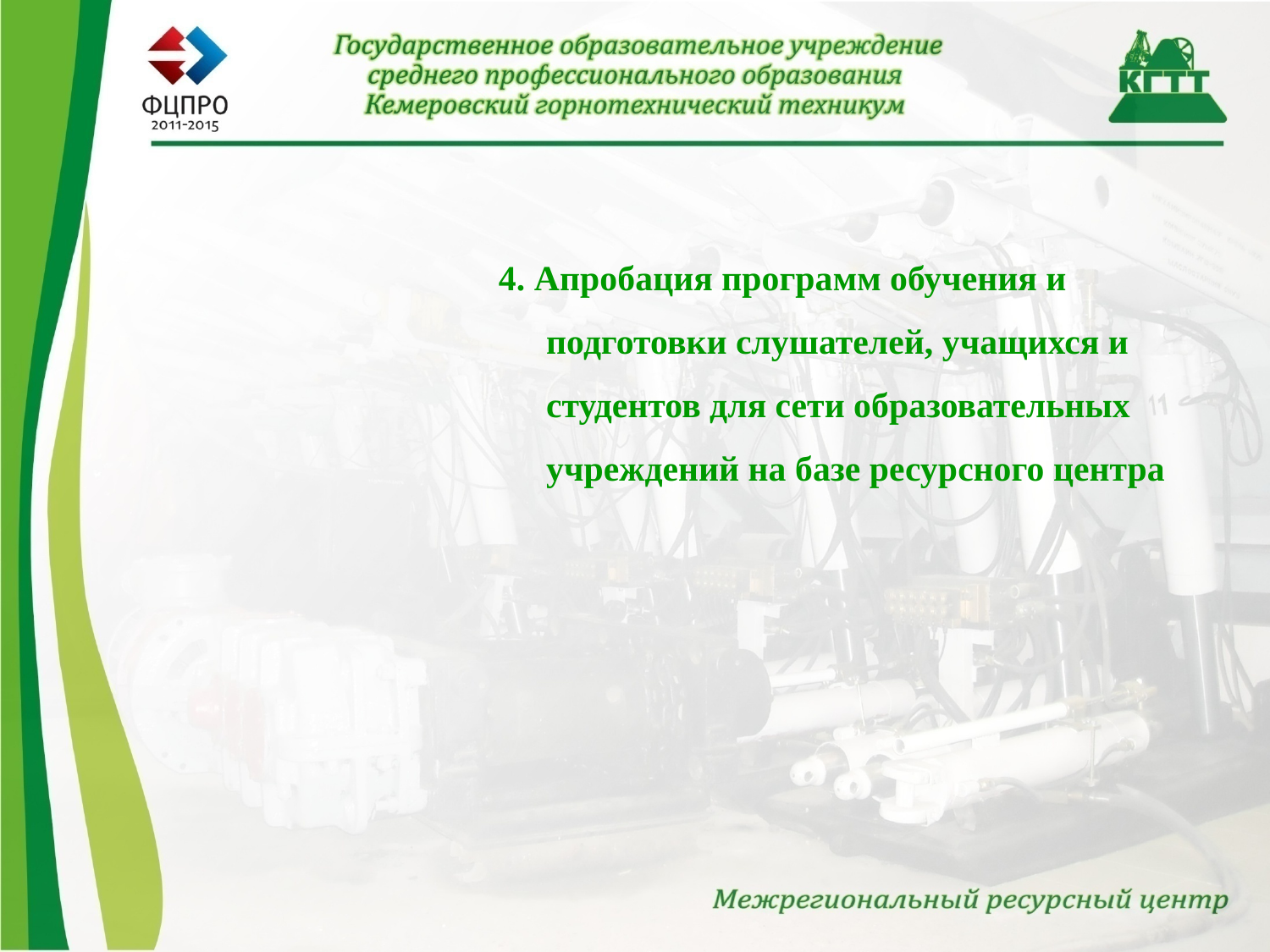

4. Апробация программ обучения и подготовки слушателей, учащихся и студентов для сети образовательных учреждений на базе ресурсного центра